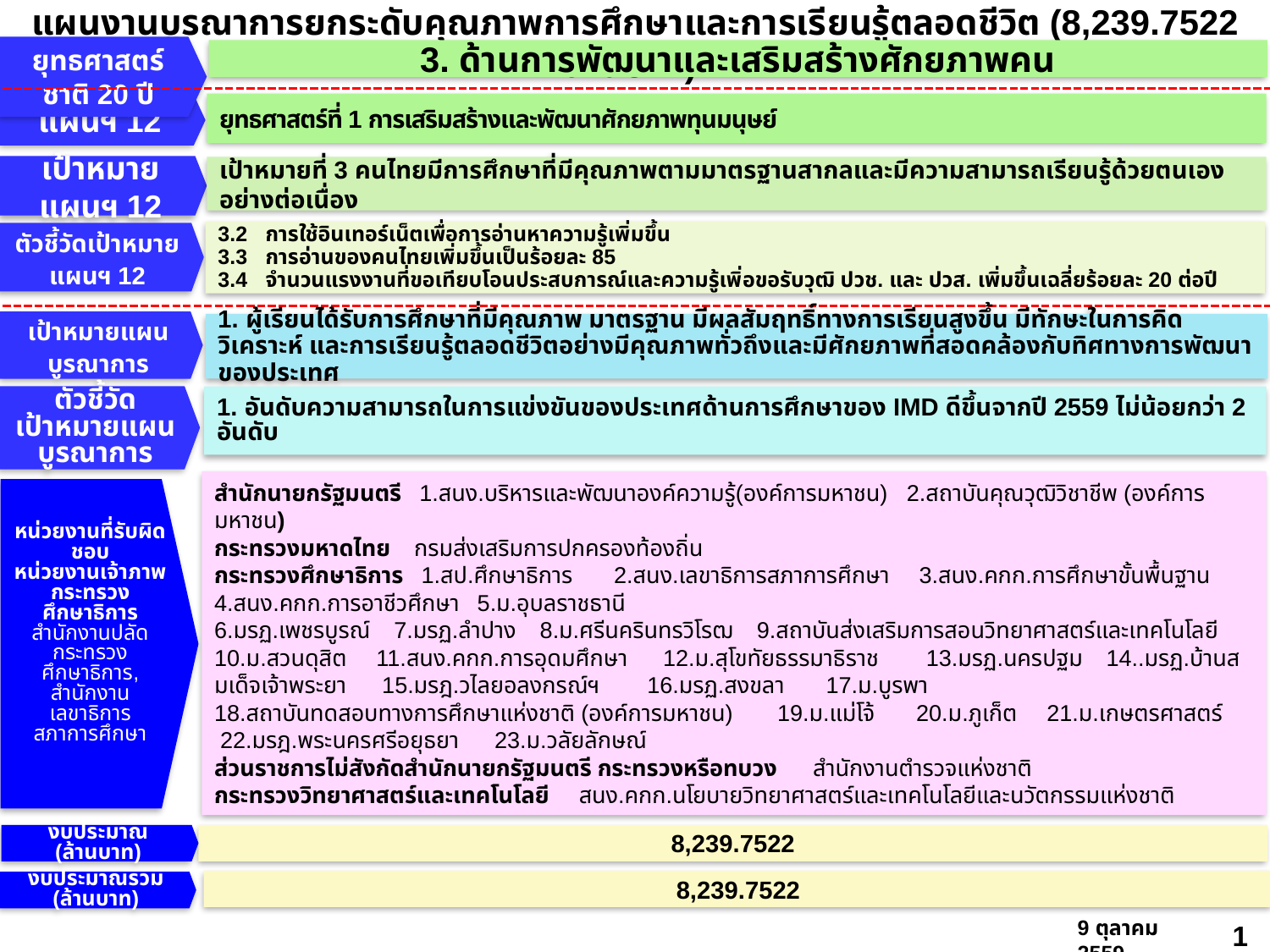

แผนงานบูรณาการยกระดับคุณภาพการศึกษาและการเรียนรู้ตลอดชีวิต (8,239.7522 ล้านบาท)
ยุทธศาสตร์ชาติ 20 ปี
3. ด้านการพัฒนาและเสริมสร้างศักยภาพคน
ยุทธศาสตร์ที่ 1 การเสริมสร้างและพัฒนาศักยภาพทุนมนุษย์
แผนฯ 12
เป้าหมายแผนฯ 12
เป้าหมายที่ 3 คนไทยมีการศึกษาที่มีคุณภาพตามมาตรฐานสากลและมีความสามารถเรียนรู้ด้วยตนเองอย่างต่อเนื่อง
3.2   การใช้อินเทอร์เน็ตเพื่อการอ่านหาความรู้เพิ่มขึ้น
3.3   การอ่านของคนไทยเพิ่มขึ้นเป็นร้อยละ 85
3.4   จำนวนแรงงานที่ขอเทียบโอนประสบการณ์และความรู้เพิ่อขอรับวุฒิ ปวช. และ ปวส. เพิ่มขึ้นเฉลี่ยร้อยละ 20 ต่อปี
ตัวชี้วัดเป้าหมาย
แผนฯ 12
เป้าหมายแผนบูรณาการ
1. ผู้เรียนได้รับการศึกษาที่มีคุณภาพ มาตรฐาน มีผลสัมฤทธิ์ทางการเรียนสูงขึ้น มีทักษะในการคิดวิเคราะห์ และการเรียนรู้ตลอดชีวิตอย่างมีคุณภาพทั่วถึงและมีศักยภาพที่สอดคล้องกับทิศทางการพัฒนาของประเทศ
ตัวชี้วัด
เป้าหมายแผน
บูรณาการ
1. อันดับความสามารถในการแข่งขันของประเทศด้านการศึกษาของ IMD ดีขึ้นจากปี 2559 ไม่น้อยกว่า 2 อันดับ

สำนักนายกรัฐมนตรี   1.สนง.บริหารและพัฒนาองค์ความรู้(องค์การมหาชน)   2.สถาบันคุณวุฒิวิชาชีพ (องค์การมหาชน)
กระทรวงมหาดไทย    กรมส่งเสริมการปกครองท้องถิ่น
กระทรวงศึกษาธิการ   1.สป.ศึกษาธิการ       2.สนง.เลขาธิการสภาการศึกษา     3.สนง.คกก.การศึกษาขั้นพื้นฐาน      4.สนง.คกก.การอาชีวศึกษา   5.ม.อุบลราชธานี
6.มรฏ.เพชรบูรณ์    7.มรฏ.ลำปาง    8.ม.ศรีนครินทรวิโรฒ    9.สถาบันส่งเสริมการสอนวิทยาศาสตร์และเทคโนโลยี      10.ม.สวนดุสิต     11.สนง.คกก.การอุดมศึกษา      12.ม.สุโขทัยธรรมาธิราช        13.มรฏ.นครปฐม    14..มรฏ.บ้านสมเด็จเจ้าพระยา      15.มรฎ.วไลยอลงกรณ์ฯ        16.มรฏ.สงขลา       17.ม.บูรพา
18.สถาบันทดสอบทางการศึกษาแห่งชาติ (องค์การมหาชน)       19.ม.แม่โจ้       20.ม.ภูเก็ต     21.ม.เกษตรศาสตร์       22.มรฎ.พระนครศรีอยุธยา      23.ม.วลัยลักษณ์
ส่วนราชการไม่สังกัดสำนักนายกรัฐมนตรี กระทรวงหรือทบวง      สำนักงานตำรวจแห่งชาติ
กระทรวงวิทยาศาสตร์และเทคโนโลยี     สนง.คกก.นโยบายวิทยาศาสตร์และเทคโนโลยีและนวัตกรรมแห่งชาติ

หน่วยงานที่รับผิดชอบ
หน่วยงานเจ้าภาพ
กระทรวงศึกษาธิการ
สำนักงานปลัดกระทรวงศึกษาธิการ,
สำนักงานเลขาธิการ
สภาการศึกษา

งบประมาณ
(ล้านบาท)
8,239.7522
8,239.7522
งบประมาณรวม
(ล้านบาท)
9 ตุลาคม 2559
13